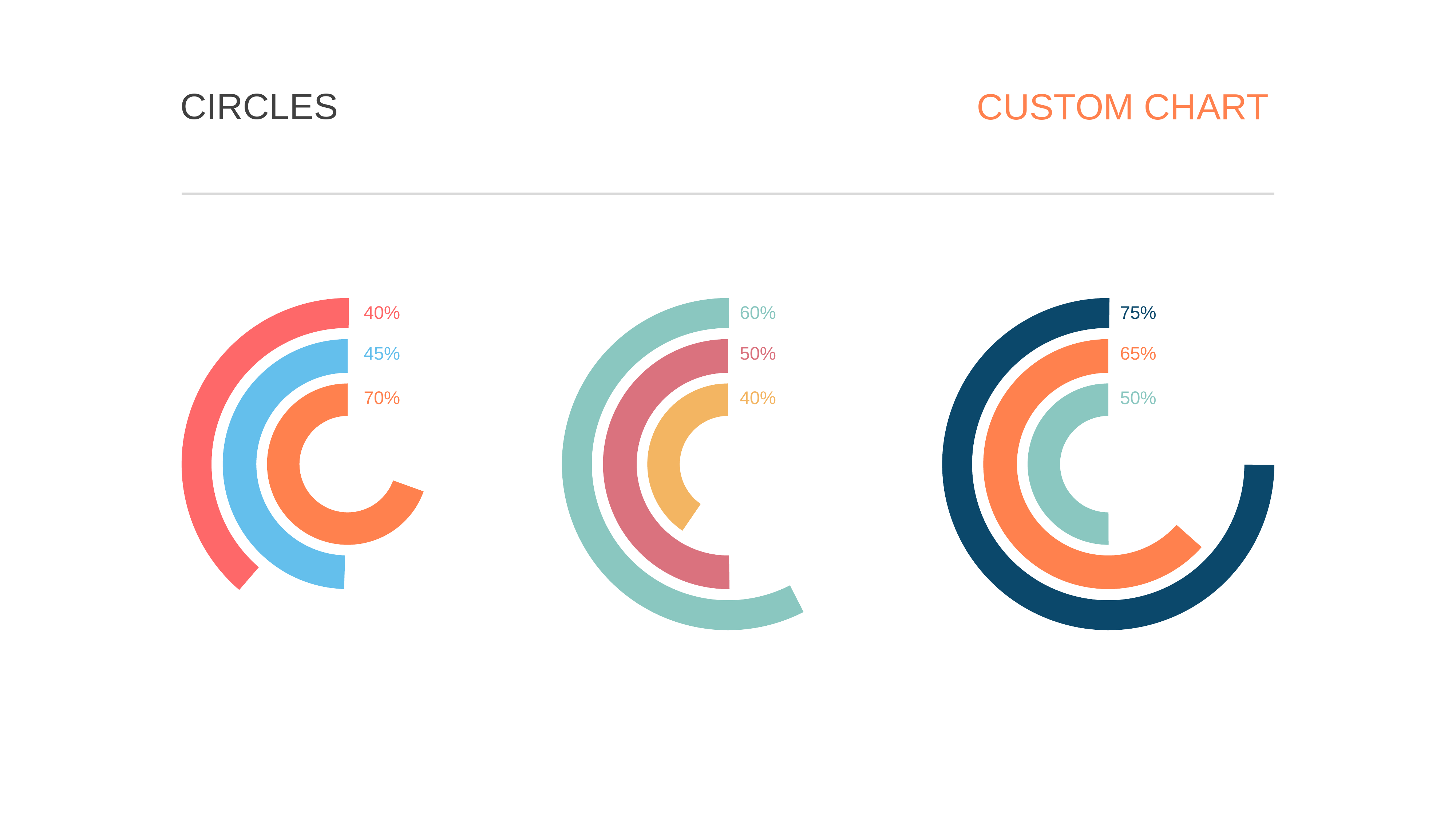

CIRCLES
CUSTOM CHART
40%
60%
75%

45%
50%
65%

70%
40%
50%